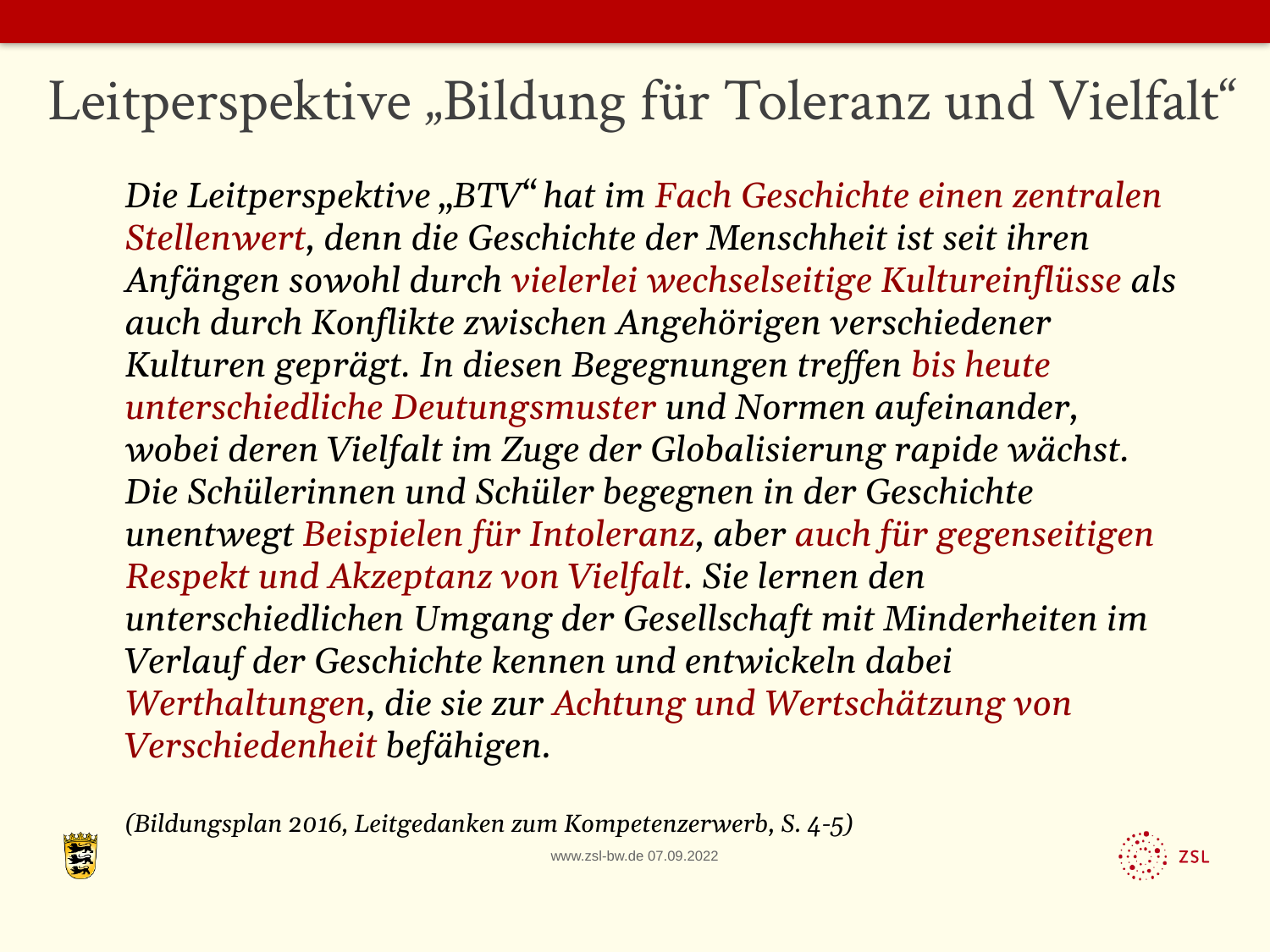

# Leitperspektive „Bildung für Toleranz und Vielfalt“
Die Leitperspektive „BTV“ hat im Fach Geschichte einen zentralen Stellenwert, denn die Geschichte der Menschheit ist seit ihren Anfängen sowohl durch vielerlei wechselseitige Kultureinflüsse als auch durch Konflikte zwischen Angehörigen verschiedener Kulturen geprägt. In diesen Begegnungen treffen bis heute unterschiedliche Deutungsmuster und Normen aufeinander, wobei deren Vielfalt im Zuge der Globalisierung rapide wächst. Die Schülerinnen und Schüler begegnen in der Geschichte unentwegt Beispielen für Intoleranz, aber auch für gegenseitigen Respekt und Akzeptanz von Vielfalt. Sie lernen den unterschiedlichen Umgang der Gesellschaft mit Minderheiten im Verlauf der Geschichte kennen und entwickeln dabei Werthaltungen, die sie zur Achtung und Wertschätzung von Verschiedenheit befähigen.

(Bildungsplan 2016, Leitgedanken zum Kompetenzerwerb, S. 4-5)